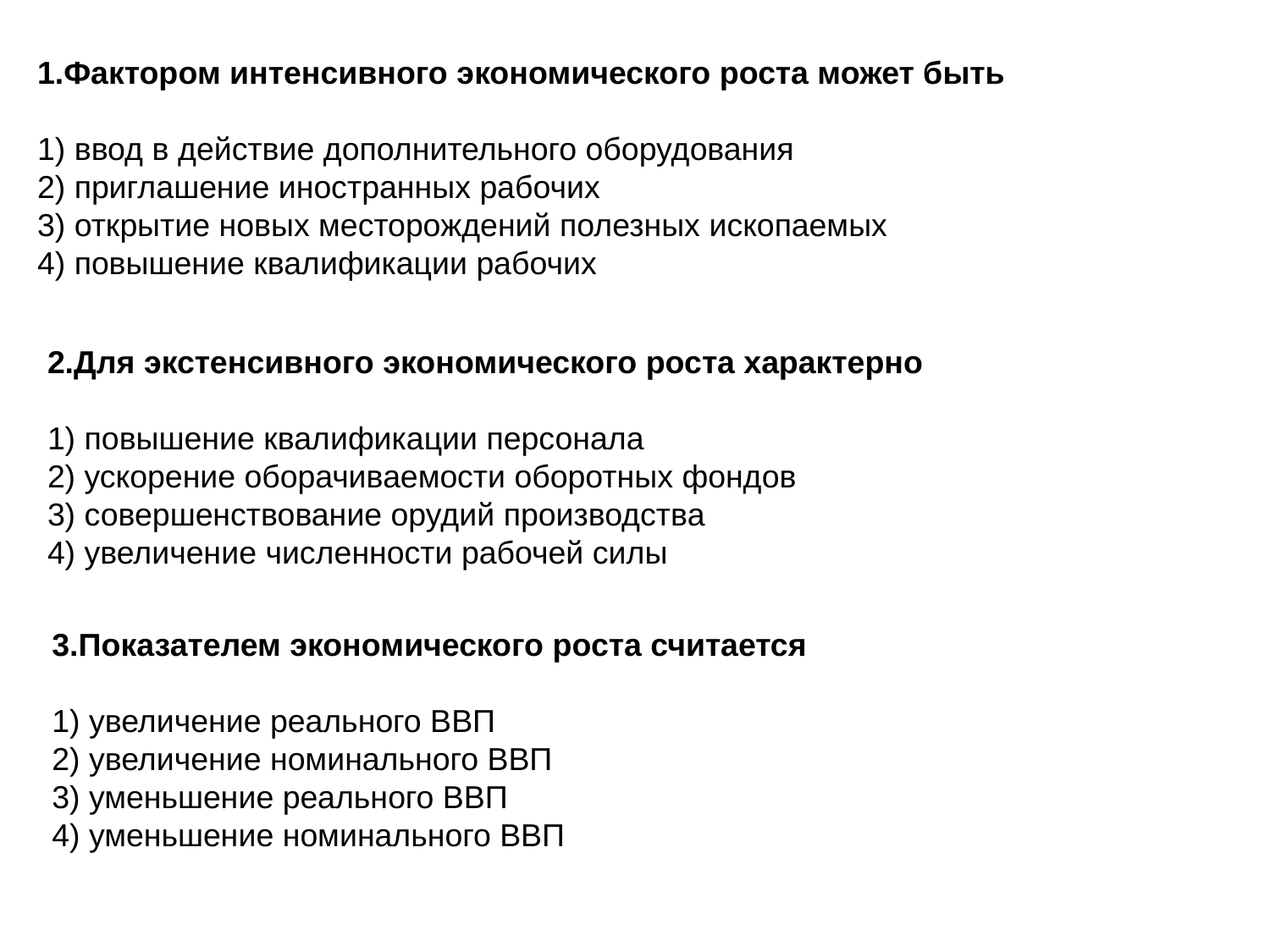

1.Фактором интенсивного экономического роста может быть

1) ввод в действие дополнительного оборудования
2) приглашение иностранных рабочих
3) открытие новых месторождений полезных ископаемых
4) повышение квалификации рабочих
2.Для экстенсивного экономического роста характерно

1) повышение квалификации персонала
2) ускорение оборачиваемости оборотных фондов
3) совершенствование орудий производства
4) увеличение численности рабочей силы
3.Показателем экономического роста считается

1) увеличение реального ВВП
2) увеличение номинального ВВП
3) уменьшение реального ВВП
4) уменьшение номинального ВВП